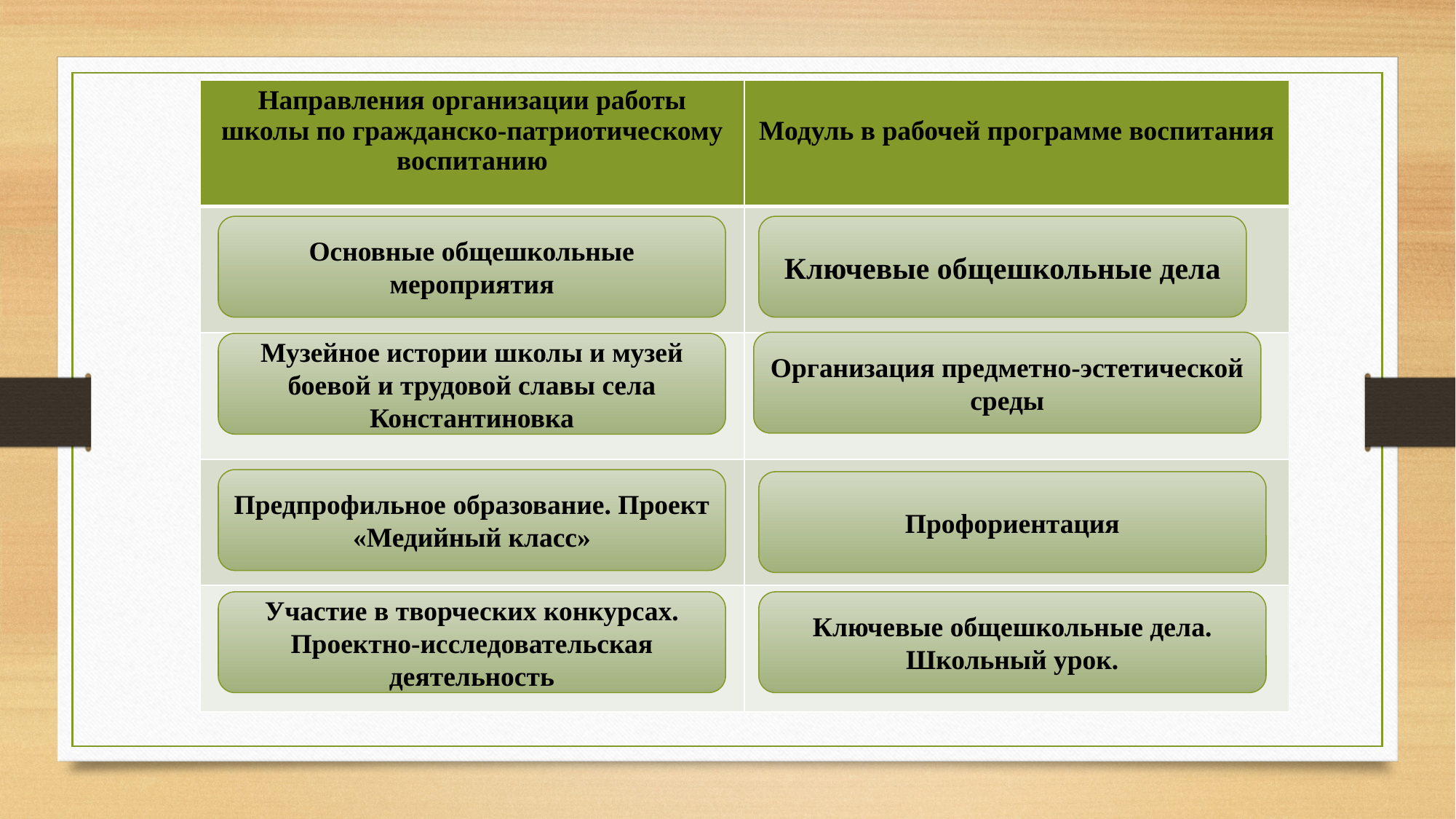

| Направления организации работы школы по гражданско-патриотическому воспитанию | Модуль в рабочей программе воспитания |
| --- | --- |
|  |  |
|  |  |
|  |  |
|  |  |
Ключевые общешкольные дела
Основные общешкольные мероприятия
Организация предметно-эстетической среды
Музейное истории школы и музей боевой и трудовой славы села Константиновка
Предпрофильное образование. Проект «Медийный класс»
Профориентация
Участие в творческих конкурсах. Проектно-исследовательская деятельность
Ключевые общешкольные дела. Школьный урок.